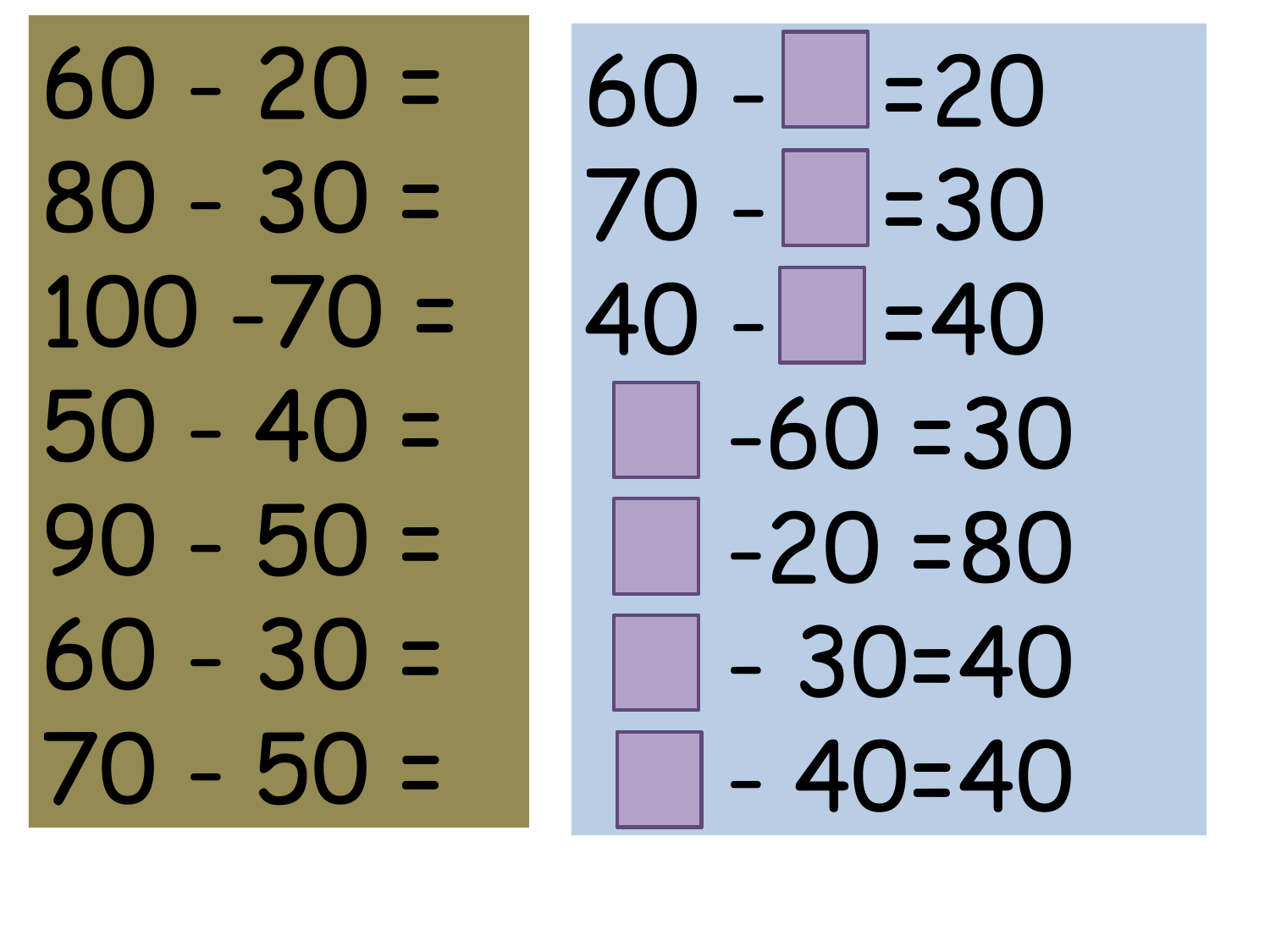

60 - 20 =
80 - 30 =
100 -70 =
50 - 40 =
90 - 50 =
60 - 30 =
70 - 50 =
60 -    =20
70 -    =30
40 -    =40
     -60 =30
     -20 =80
     - 30=40
     - 40=40